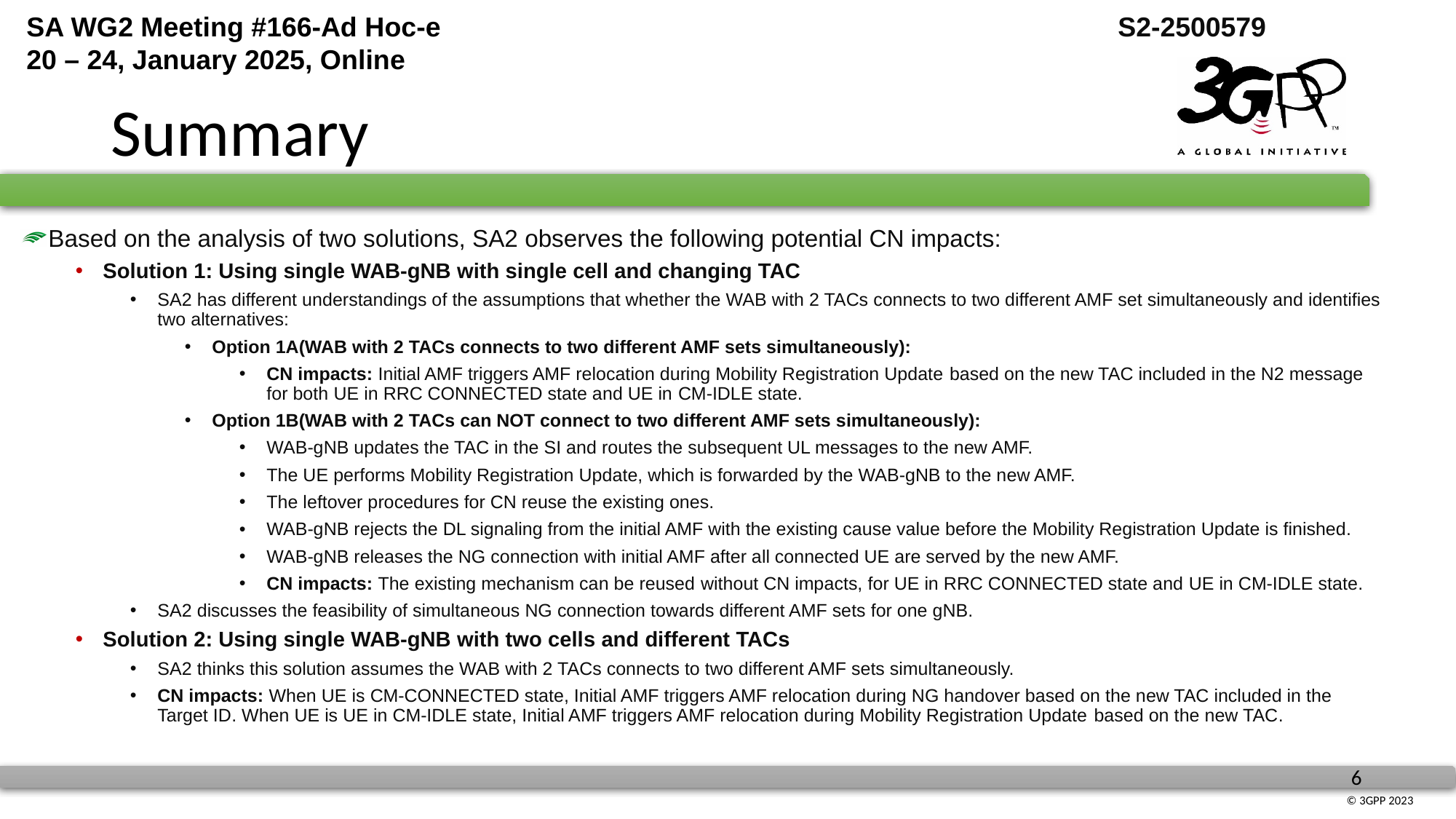

# Summary
Based on the analysis of two solutions, SA2 observes the following potential CN impacts:
Solution 1: Using single WAB-gNB with single cell and changing TAC
SA2 has different understandings of the assumptions that whether the WAB with 2 TACs connects to two different AMF set simultaneously and identifies two alternatives:
Option 1A(WAB with 2 TACs connects to two different AMF sets simultaneously):
CN impacts: Initial AMF triggers AMF relocation during Mobility Registration Update based on the new TAC included in the N2 message for both UE in RRC CONNECTED state and UE in CM-IDLE state.
Option 1B(WAB with 2 TACs can NOT connect to two different AMF sets simultaneously):
WAB-gNB updates the TAC in the SI and routes the subsequent UL messages to the new AMF.
The UE performs Mobility Registration Update, which is forwarded by the WAB-gNB to the new AMF.
The leftover procedures for CN reuse the existing ones.
WAB-gNB rejects the DL signaling from the initial AMF with the existing cause value before the Mobility Registration Update is finished.
WAB-gNB releases the NG connection with initial AMF after all connected UE are served by the new AMF.
CN impacts: The existing mechanism can be reused without CN impacts, for UE in RRC CONNECTED state and UE in CM-IDLE state.
SA2 discusses the feasibility of simultaneous NG connection towards different AMF sets for one gNB.
Solution 2: Using single WAB-gNB with two cells and different TACs
SA2 thinks this solution assumes the WAB with 2 TACs connects to two different AMF sets simultaneously.
CN impacts: When UE is CM-CONNECTED state, Initial AMF triggers AMF relocation during NG handover based on the new TAC included in the Target ID. When UE is UE in CM-IDLE state, Initial AMF triggers AMF relocation during Mobility Registration Update based on the new TAC.